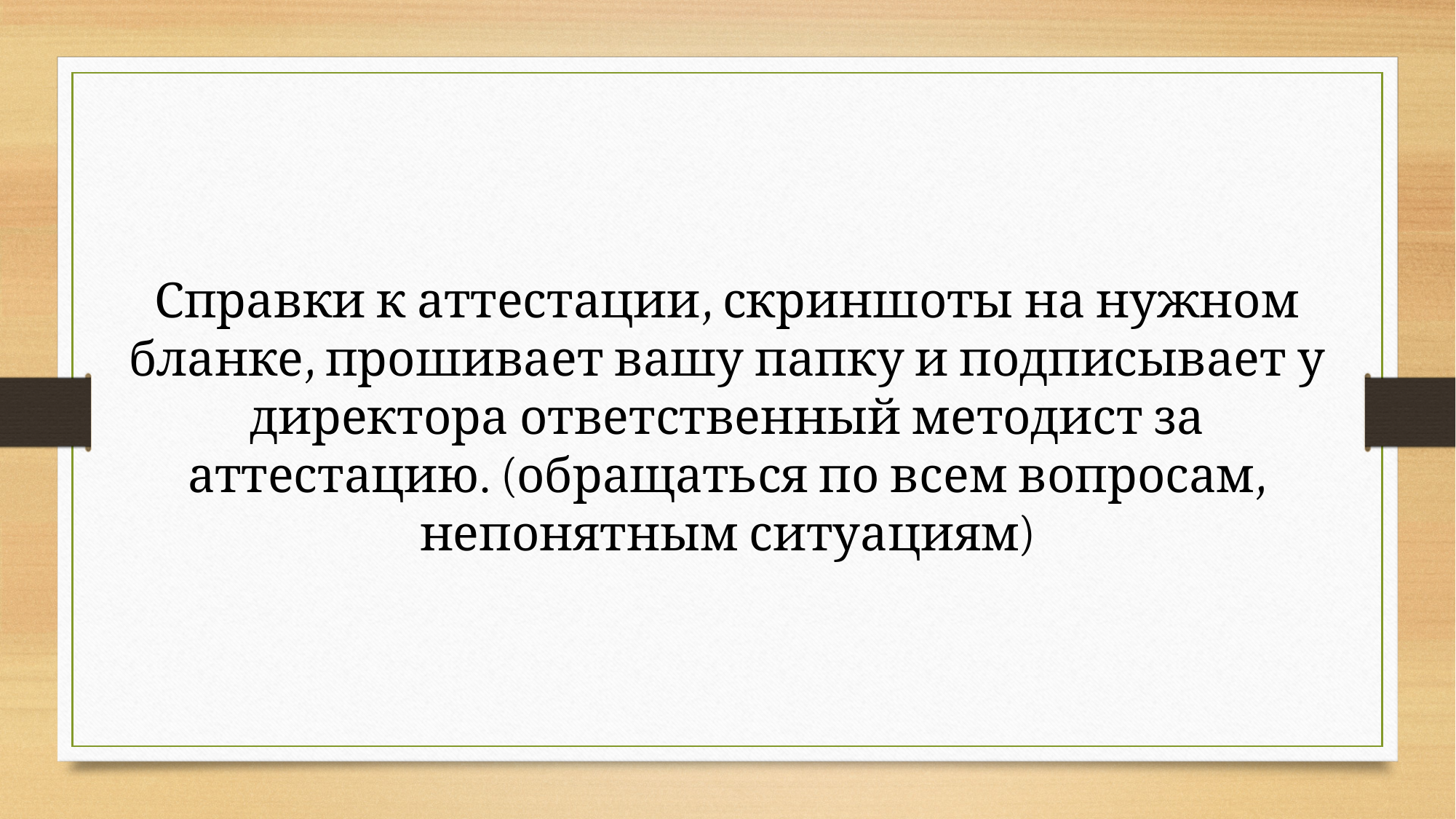

Справки к аттестации, скриншоты на нужном бланке, прошивает вашу папку и подписывает у директора ответственный методист за аттестацию. (обращаться по всем вопросам, непонятным ситуациям)